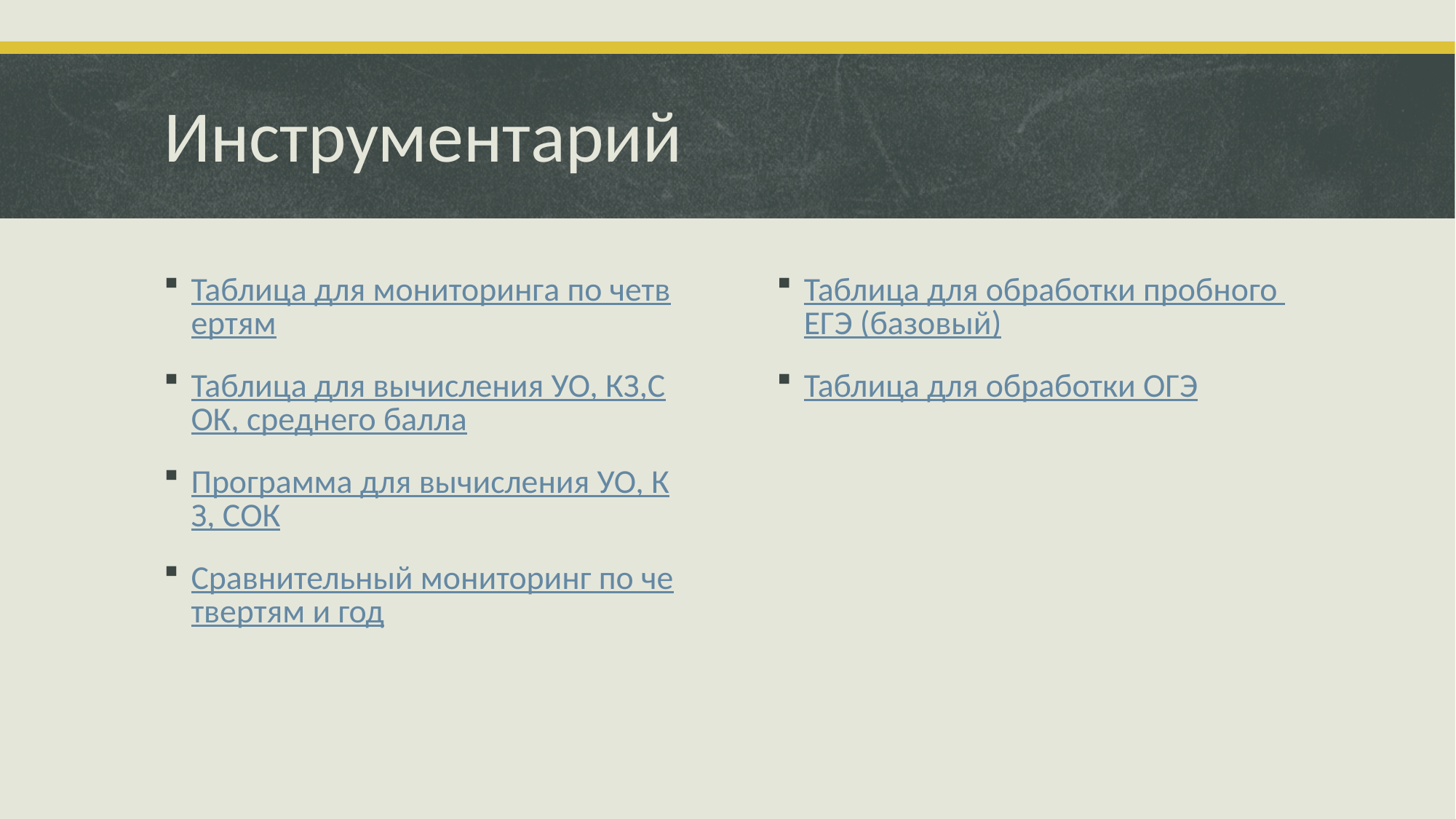

# Инструментарий
Таблица для мониторинга по четвертям
Таблица для вычисления УО, КЗ,СОК, среднего балла
Программа для вычисления УО, КЗ, СОК
Сравнительный мониторинг по четвертям и год
Таблица для обработки пробного ЕГЭ (базовый)
Таблица для обработки ОГЭ